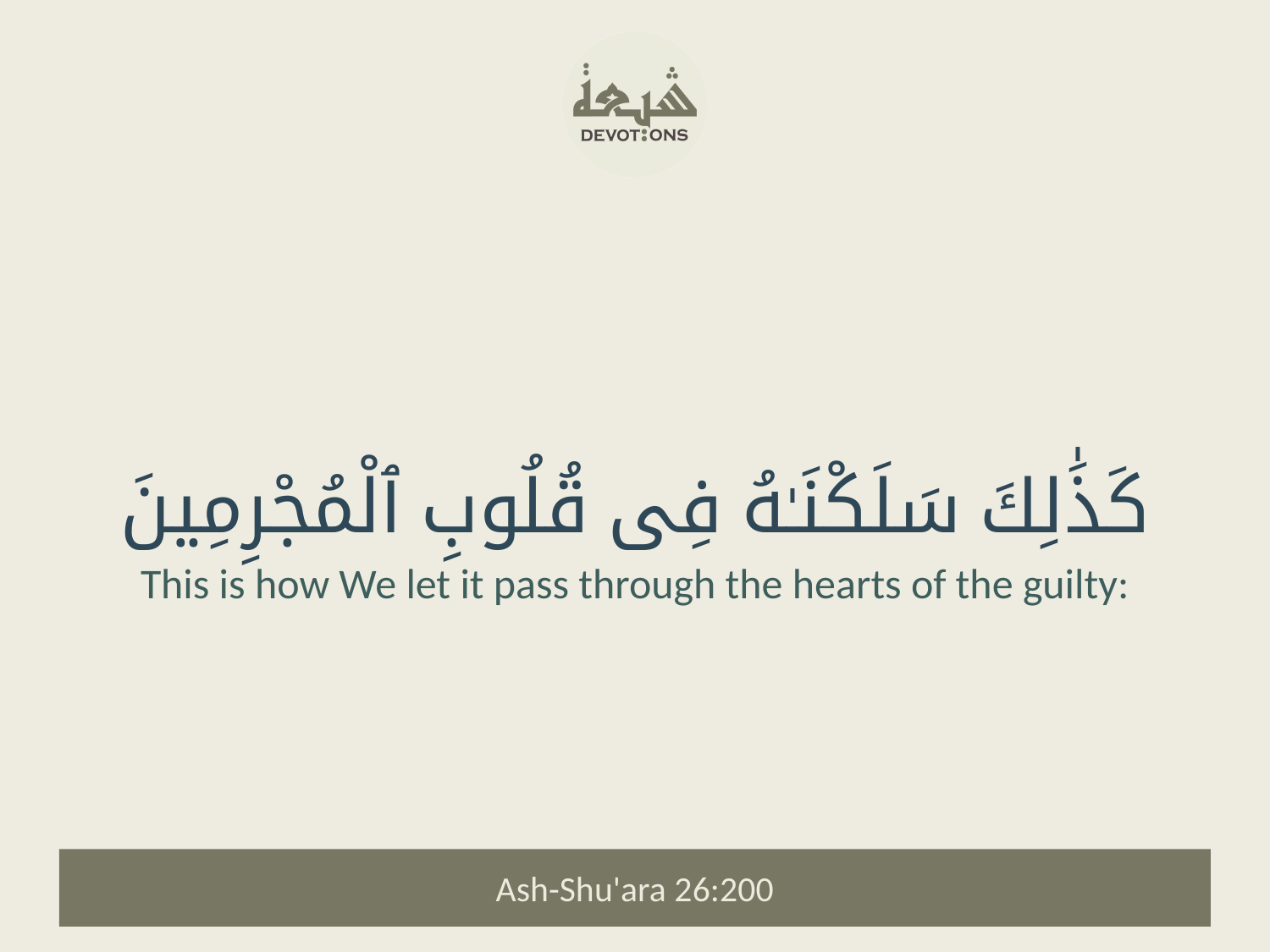

كَذَٰلِكَ سَلَكْنَـٰهُ فِى قُلُوبِ ٱلْمُجْرِمِينَ
This is how We let it pass through the hearts of the guilty:
Ash-Shu'ara 26:200